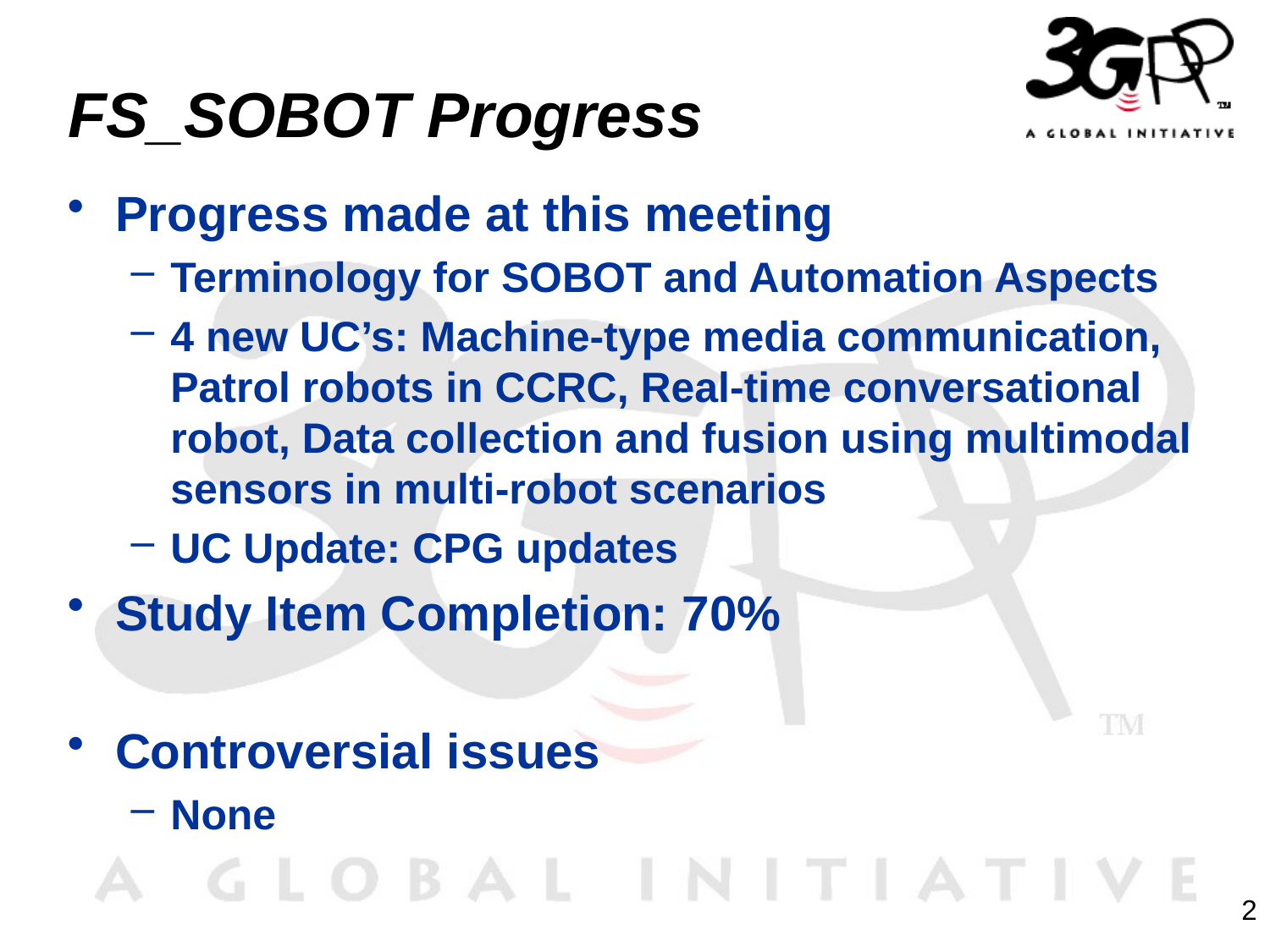

# FS_SOBOT Progress
Progress made at this meeting
Terminology for SOBOT and Automation Aspects
4 new UC’s: Machine-type media communication, Patrol robots in CCRC, Real-time conversational robot, Data collection and fusion using multimodal sensors in multi-robot scenarios
UC Update: CPG updates
Study Item Completion: 70%

Controversial issues
None
2